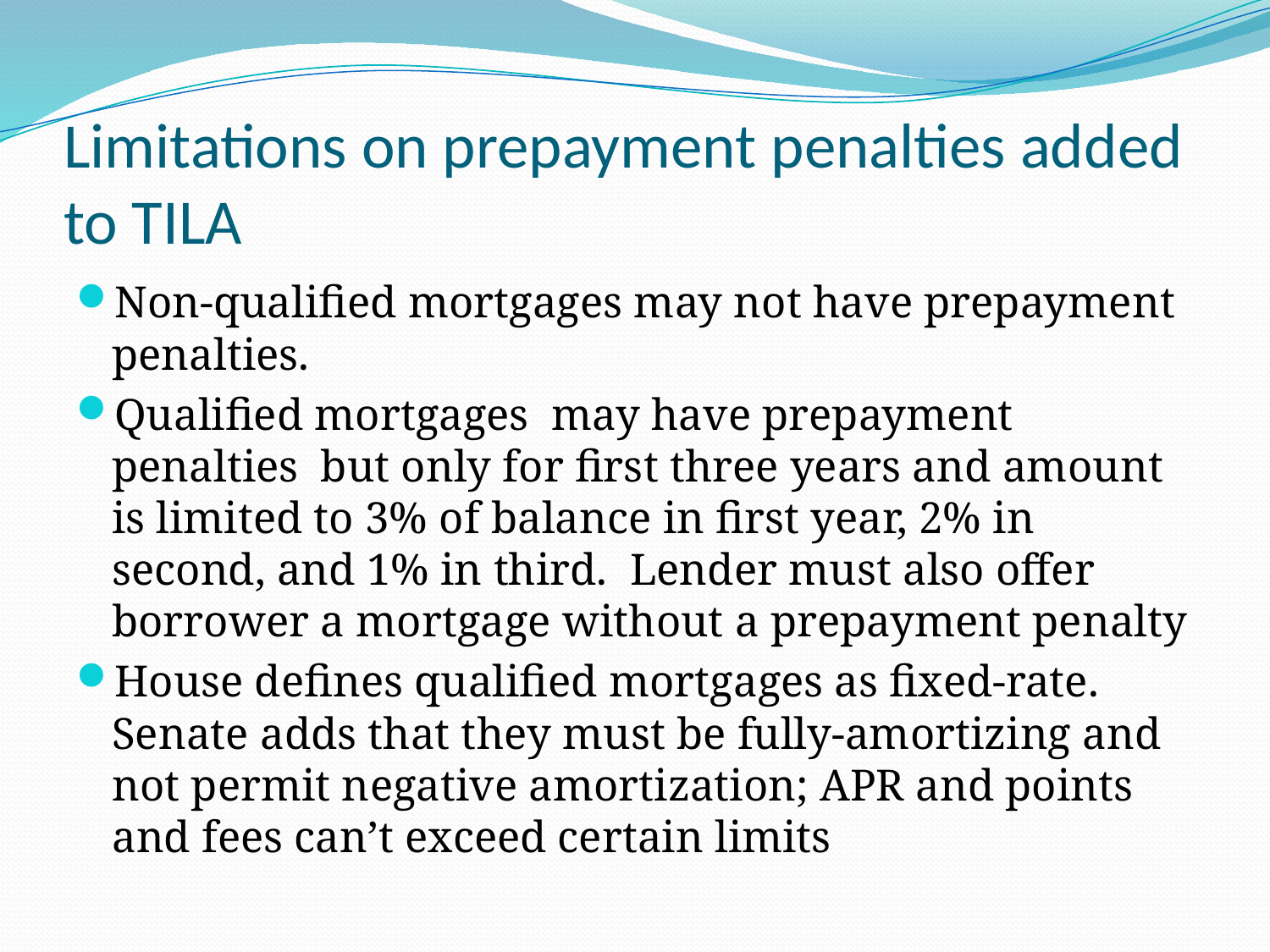

Limitations on prepayment penalties added to TILA
Non-qualified mortgages may not have prepayment penalties.
Qualified mortgages  may have prepayment penalties  but only for first three years and amount is limited to 3% of balance in first year, 2% in second, and 1% in third.  Lender must also offer borrower a mortgage without a prepayment penalty
House defines qualified mortgages as fixed-rate. Senate adds that they must be fully-amortizing and not permit negative amortization; APR and points and fees can’t exceed certain limits